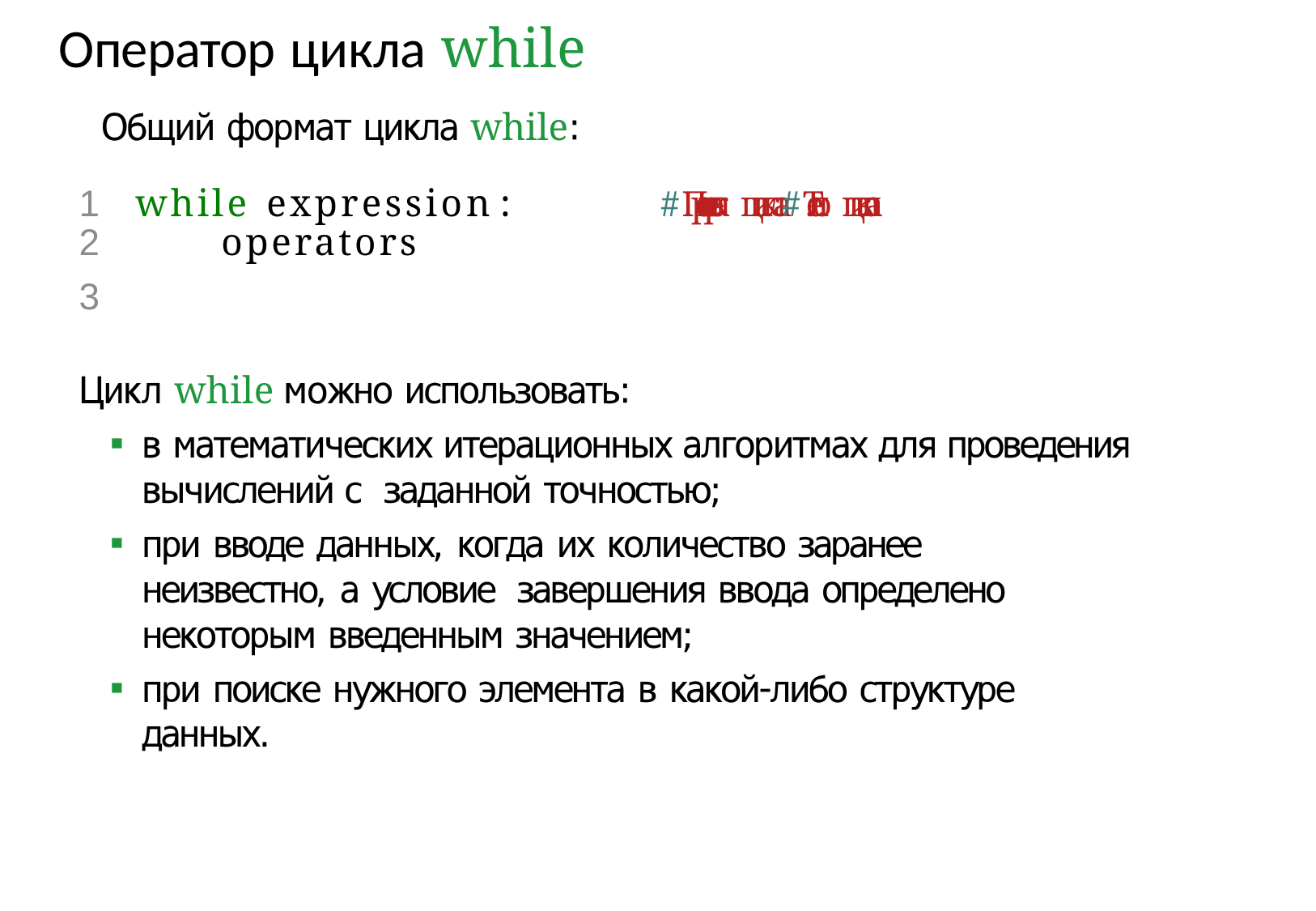

# Оператор цикла while
Общий формат цикла while:
#Проверка цикла  #Тело цикла
1	while  expression :
2	operators
3
Цикл while можно использовать:
в математических итерационных алгоритмах для проведения вычислений с  заданной точностью;
при вводе данных, когда их количество заранее неизвестно, а условие  завершения ввода определено некоторым введенным значением;
при поиске нужного элемента в какой-либо структуре данных.